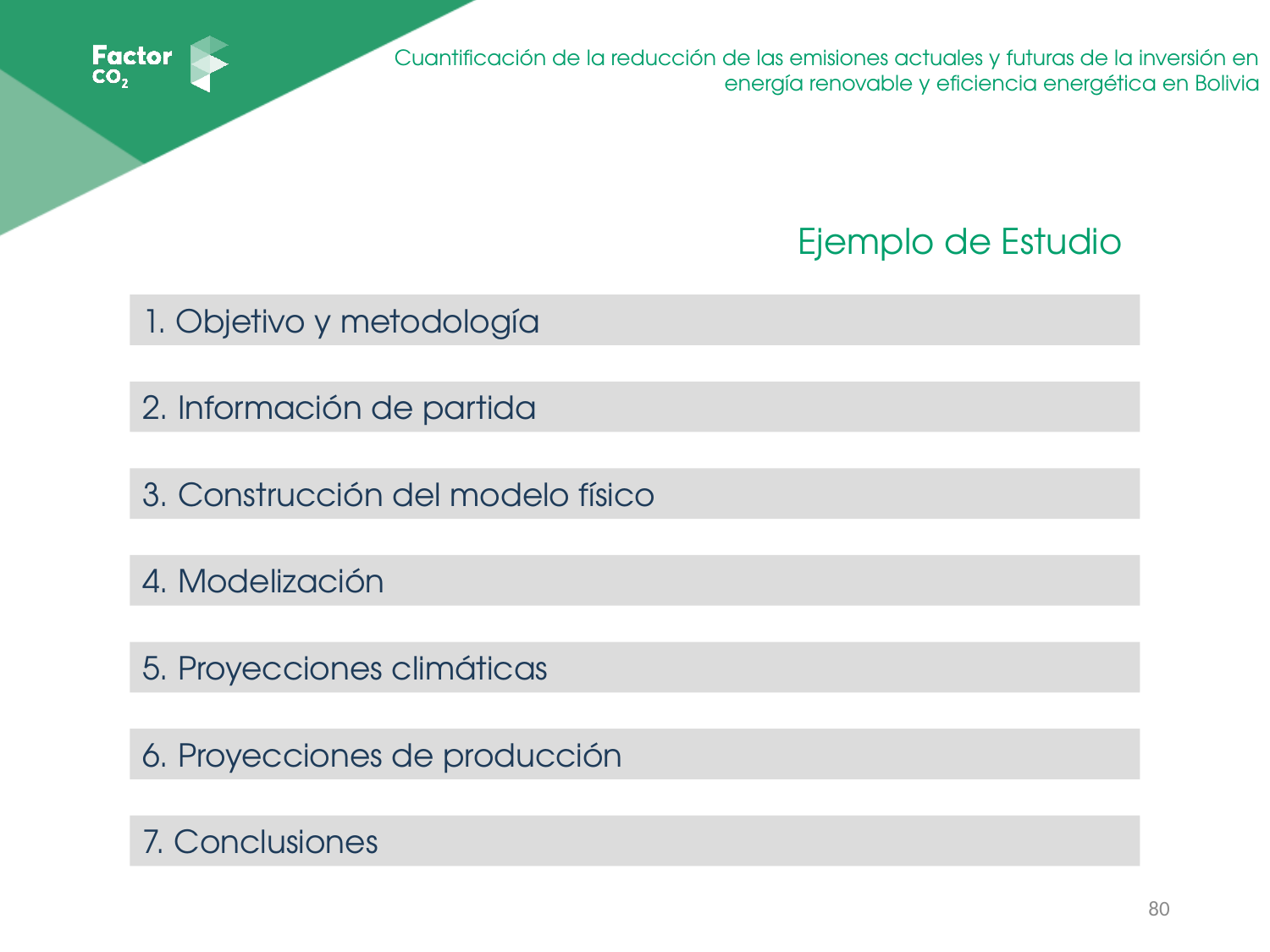

Ejemplo de Estudio
1. Objetivo y metodología
2. Información de partida
3. Construcción del modelo físico
4. Modelización
5. Proyecciones climáticas
6. Proyecciones de producción
7. Conclusiones
80